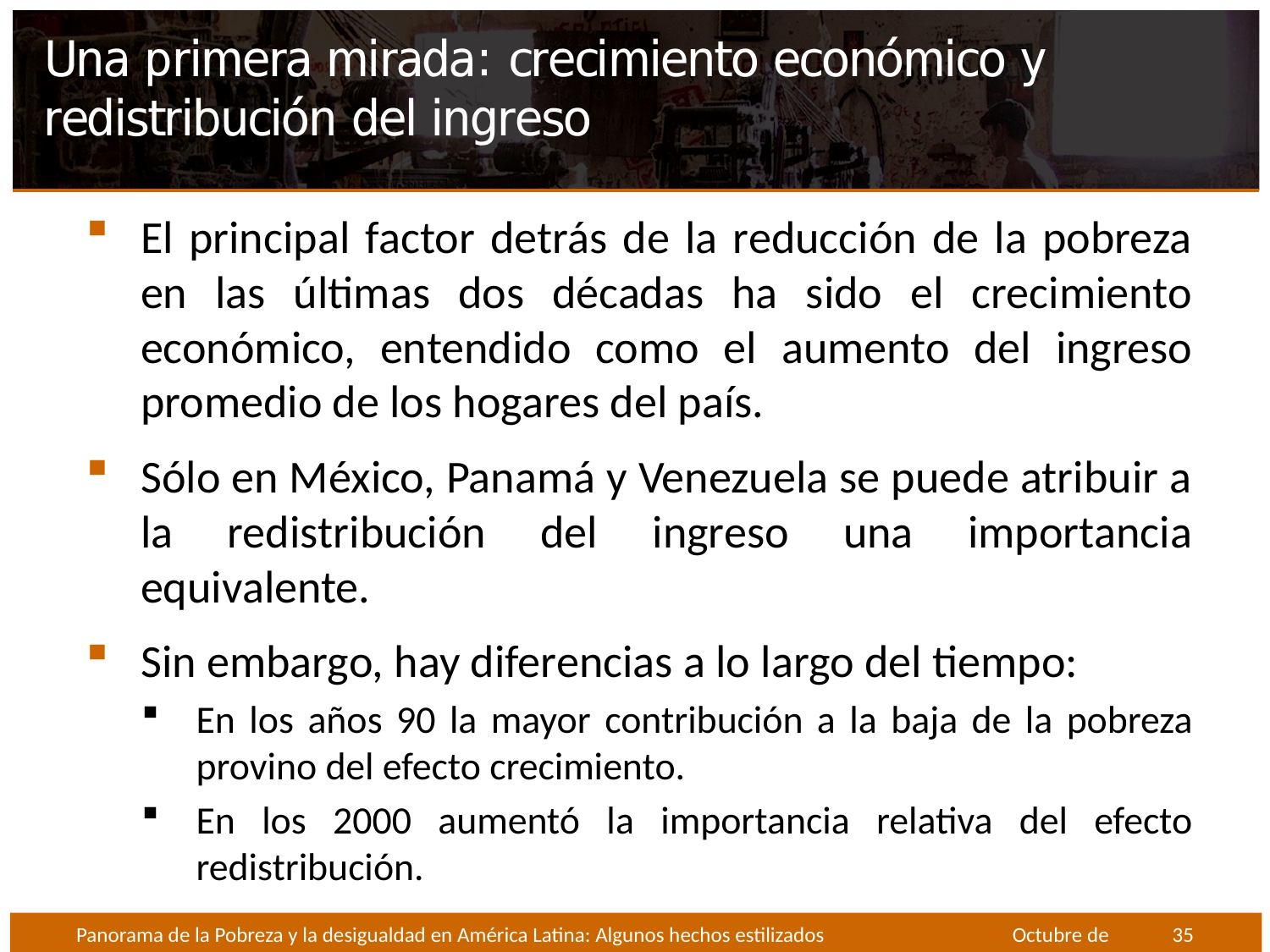

# Una primera mirada: crecimiento económico y redistribución del ingreso
El principal factor detrás de la reducción de la pobreza en las últimas dos décadas ha sido el crecimiento económico, entendido como el aumento del ingreso promedio de los hogares del país.
Sólo en México, Panamá y Venezuela se puede atribuir a la redistribución del ingreso una importancia equivalente.
Sin embargo, hay diferencias a lo largo del tiempo:
En los años 90 la mayor contribución a la baja de la pobreza provino del efecto crecimiento.
En los 2000 aumentó la importancia relativa del efecto redistribución.

Panorama de la Pobreza y la desigualdad en América Latina: Algunos hechos estilizados
Octubre de 2012
35